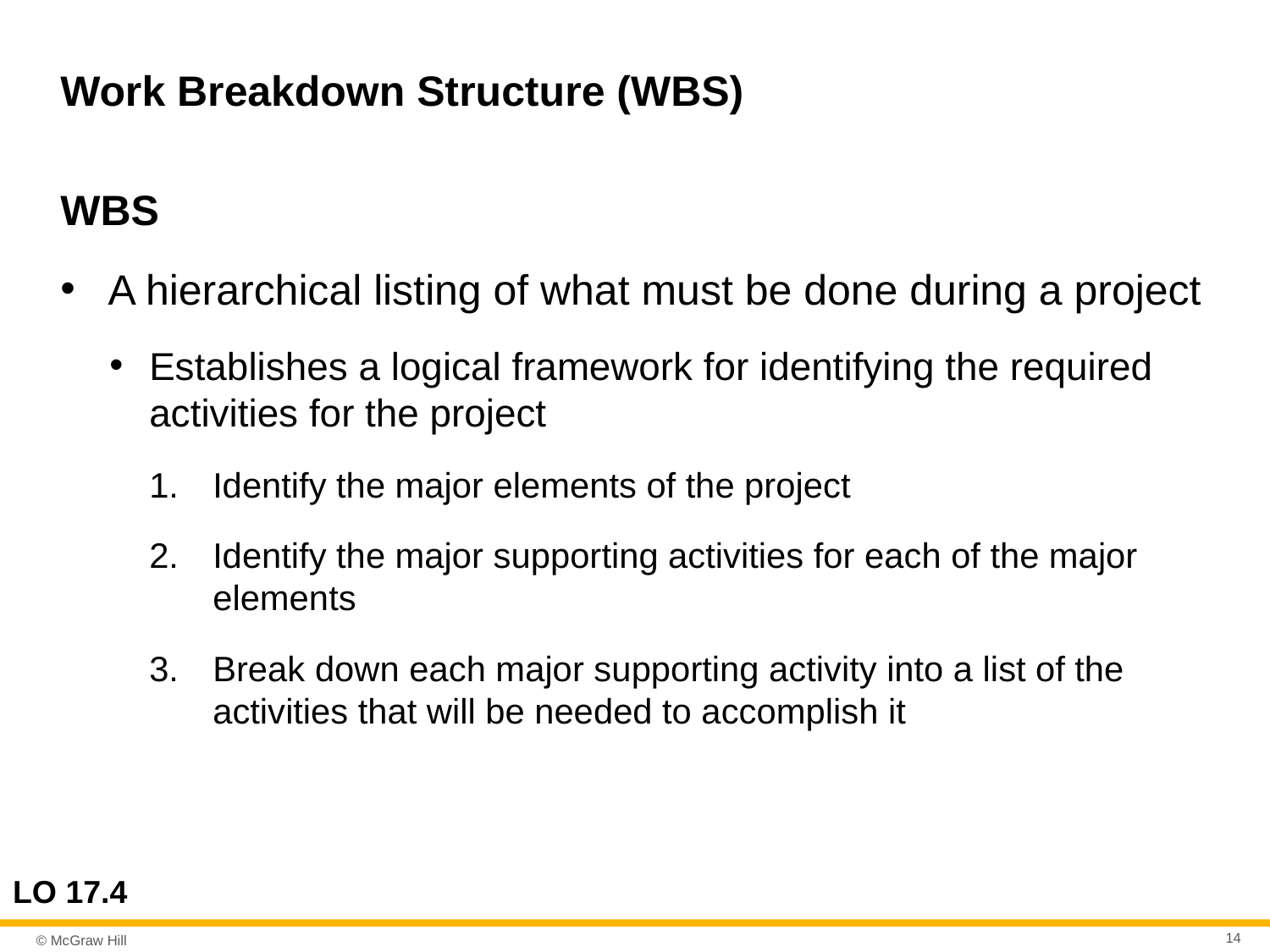

# Work Breakdown Structure (WBS)
WBS
A hierarchical listing of what must be done during a project
Establishes a logical framework for identifying the required activities for the project
Identify the major elements of the project
Identify the major supporting activities for each of the major elements
Break down each major supporting activity into a list of the activities that will be needed to accomplish it
LO 17.4